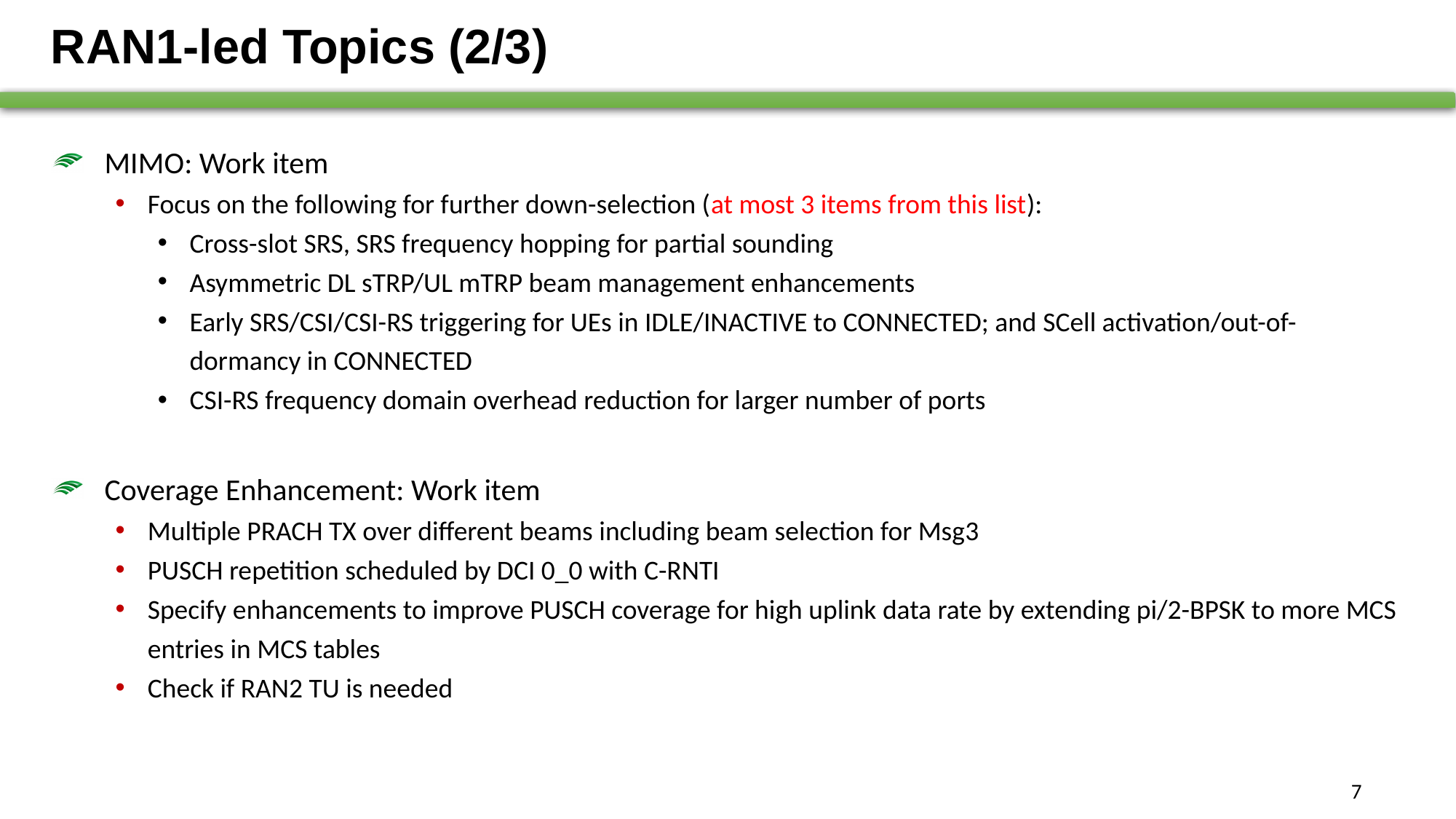

# RAN1-led Topics (2/3)
MIMO: Work item
Focus on the following for further down-selection (at most 3 items from this list):
Cross-slot SRS, SRS frequency hopping for partial sounding
Asymmetric DL sTRP/UL mTRP beam management enhancements
Early SRS/CSI/CSI-RS triggering for UEs in IDLE/INACTIVE to CONNECTED; and SCell activation/out-of-dormancy in CONNECTED
CSI-RS frequency domain overhead reduction for larger number of ports

Coverage Enhancement: Work item
Multiple PRACH TX over different beams including beam selection for Msg3
PUSCH repetition scheduled by DCI 0_0 with C-RNTI
Specify enhancements to improve PUSCH coverage for high uplink data rate by extending pi/2-BPSK to more MCS entries in MCS tables
Check if RAN2 TU is needed